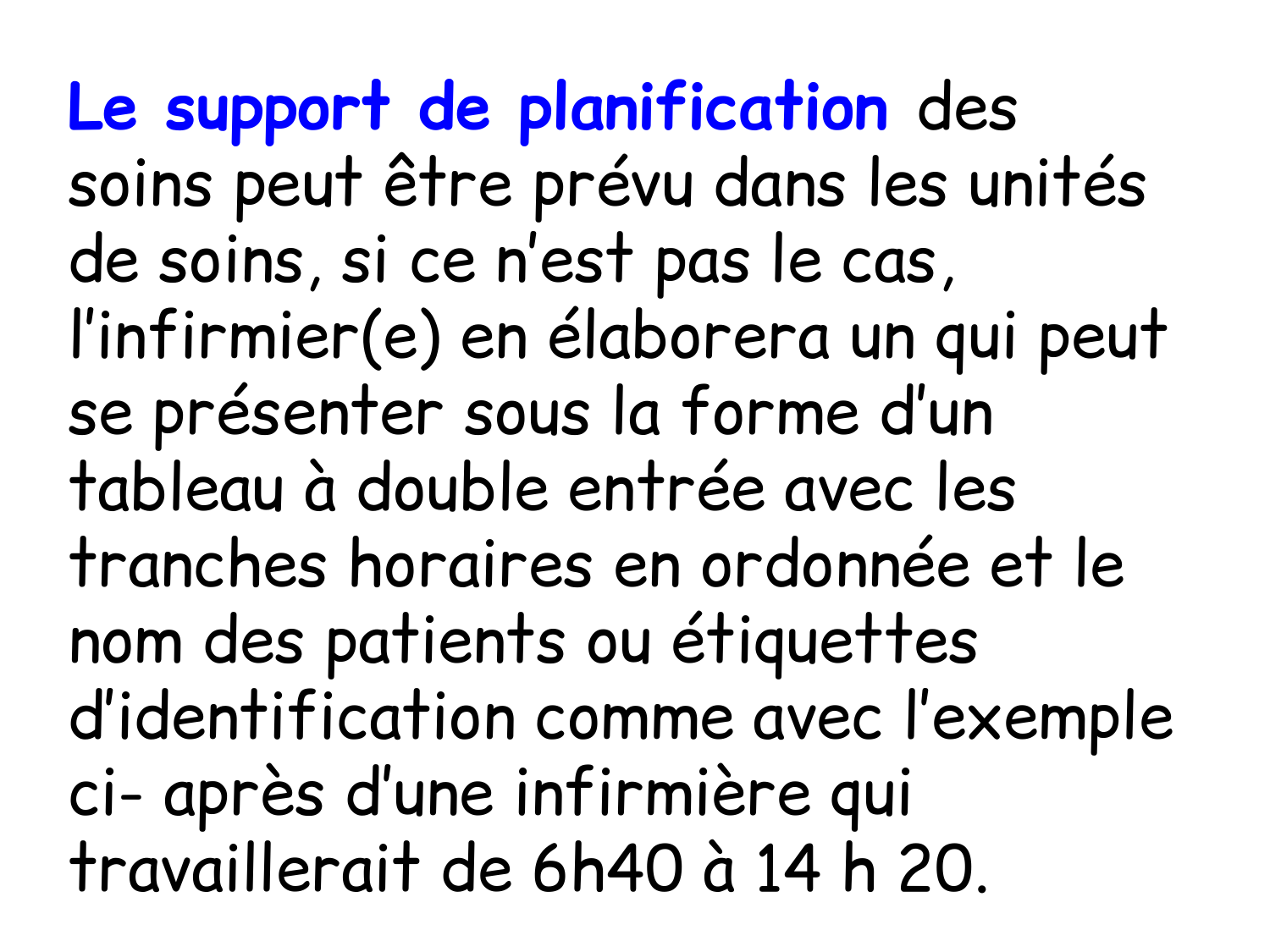

Le support de planification des soins peut être prévu dans les unités de soins, si ce n’est pas le cas, l’infirmier(e) en élaborera un qui peut se présenter sous la forme d’un tableau à double entrée avec les tranches horaires en ordonnée et le nom des patients ou étiquettes d’identification comme avec l’exemple ci- après d’une infirmière qui travaillerait de 6h40 à 14 h 20.